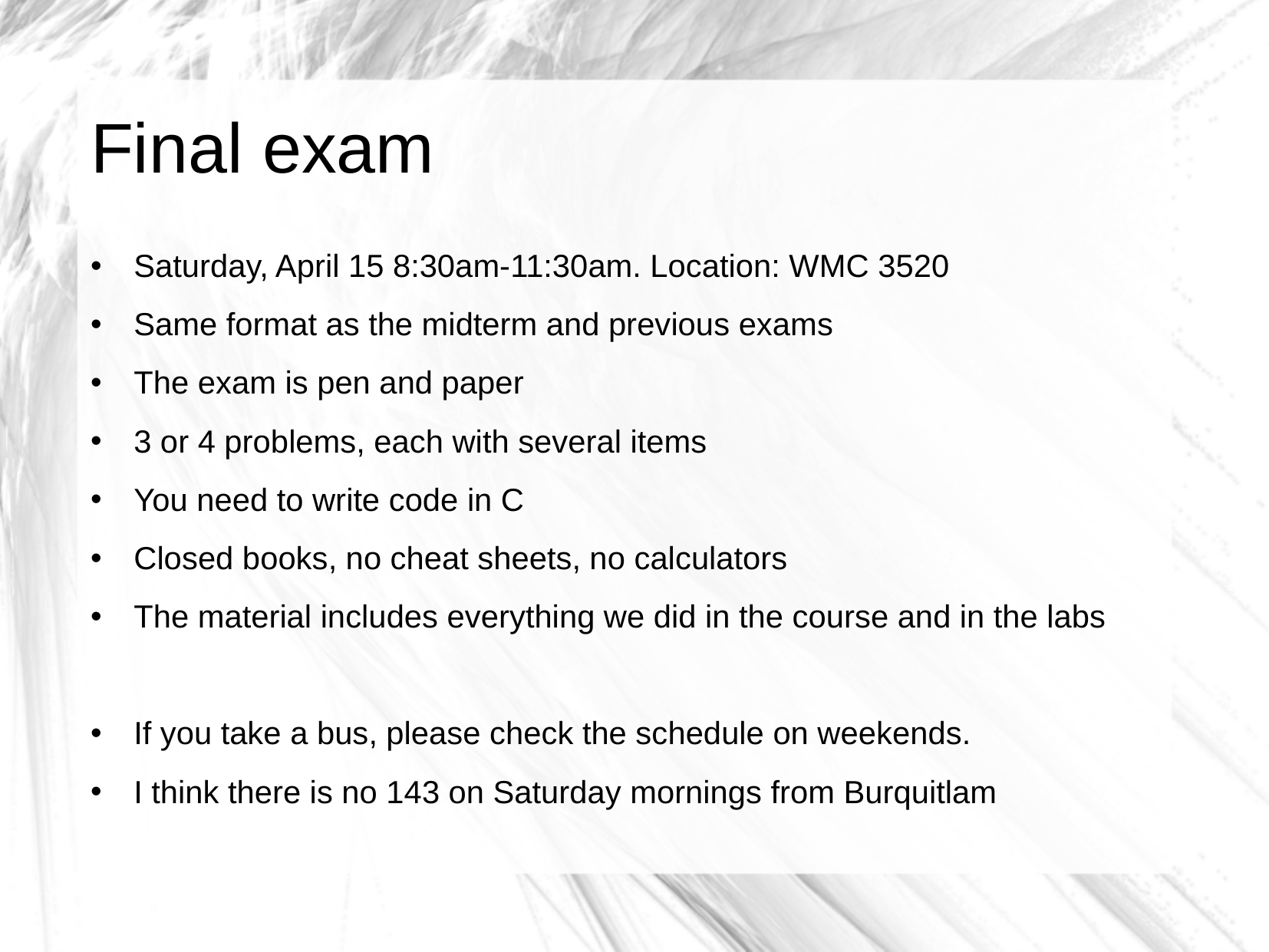

Final exam
Saturday, April 15 8:30am-11:30am. Location: WMC 3520
Same format as the midterm and previous exams
The exam is pen and paper
3 or 4 problems, each with several items
You need to write code in C
Closed books, no cheat sheets, no calculators
The material includes everything we did in the course and in the labs

If you take a bus, please check the schedule on weekends.
I think there is no 143 on Saturday mornings from Burquitlam